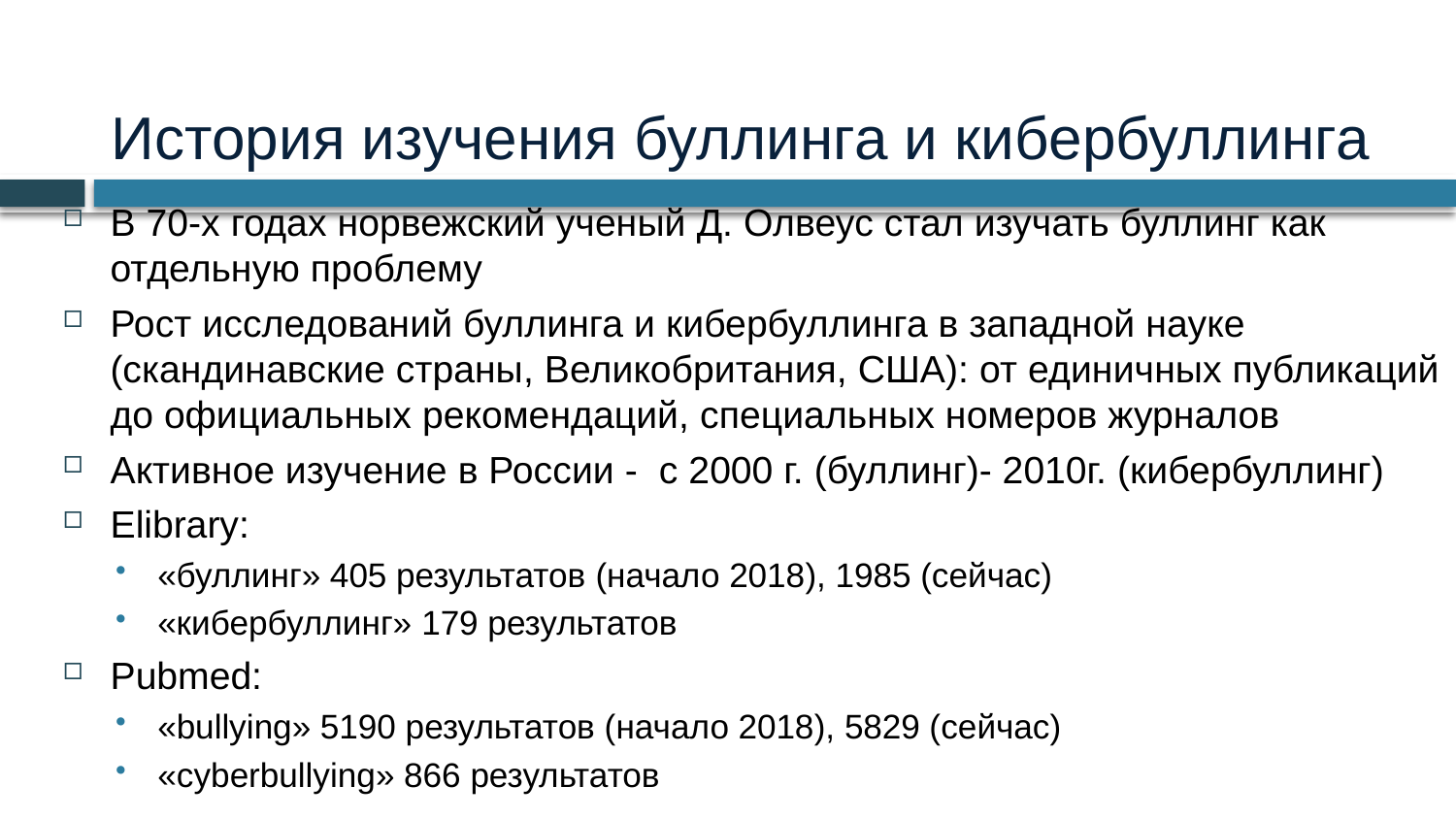

# История изучения буллинга и кибербуллинга
В 70-х годах норвежский ученый Д. Олвеус стал изучать буллинг как отдельную проблему
Рост исследований буллинга и кибербуллинга в западной науке (скандинавские страны, Великобритания, США): от единичных публикаций до официальных рекомендаций, специальных номеров журналов
Активное изучение в России -  с 2000 г. (буллинг)- 2010г. (кибербуллинг)
Elibrary:
«буллинг» 405 результатов (начало 2018), 1985 (сейчас)
«кибербуллинг» 179 результатов
Pubmed:
«bullying» 5190 результатов (начало 2018), 5829 (сейчас)
«cyberbullying» 866 результатов